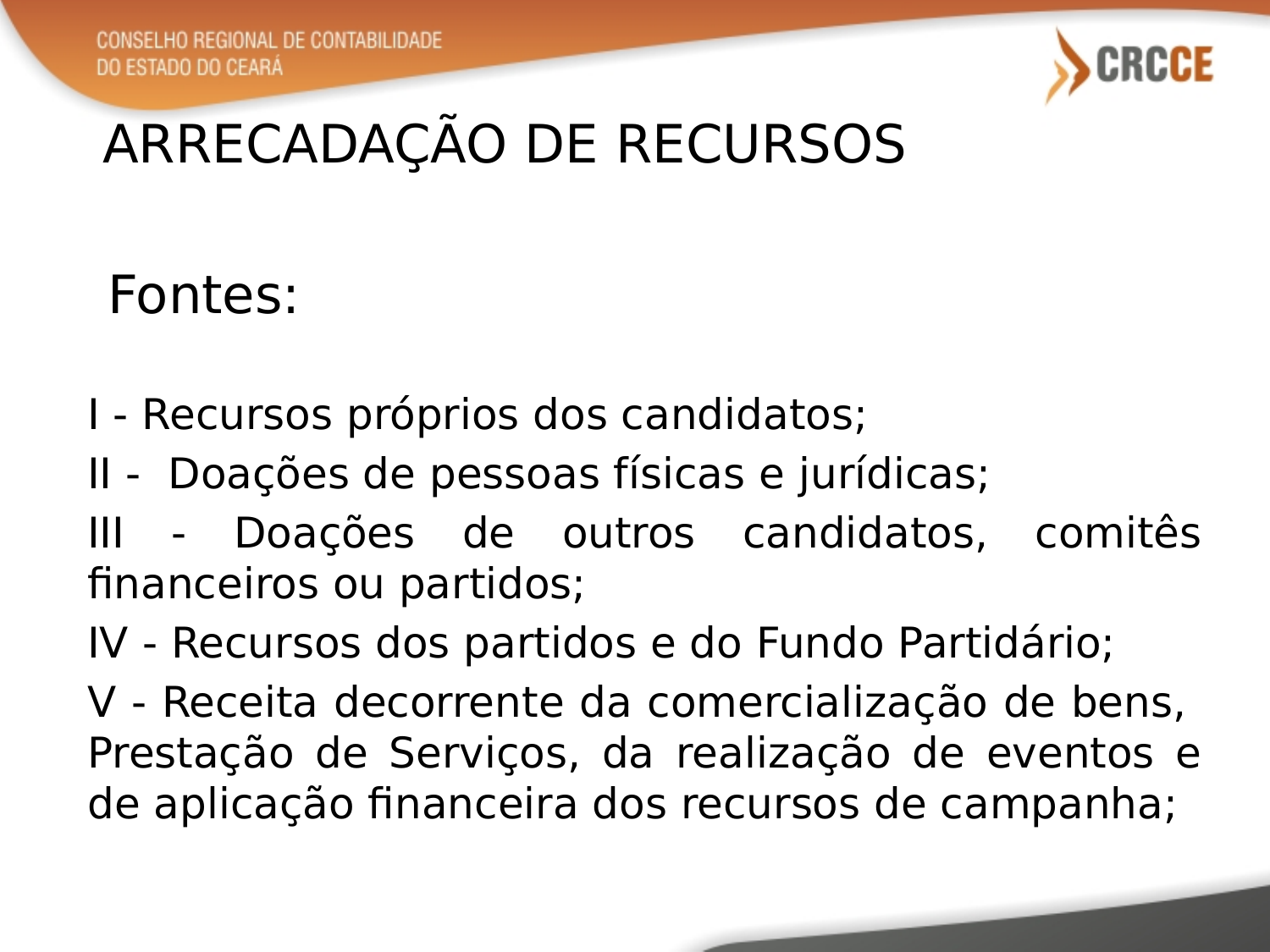

ARRECADAÇÃO DE RECURSOS
Fontes:
I - Recursos próprios dos candidatos;

II -  Doações de pessoas físicas e jurídicas;

III - Doações de outros candidatos, comitês financeiros ou partidos;

IV - Recursos dos partidos e do Fundo Partidário;

V - Receita decorrente da comercialização de bens,  Prestação de Serviços, da realização de eventos e de aplicação financeira dos recursos de campanha;